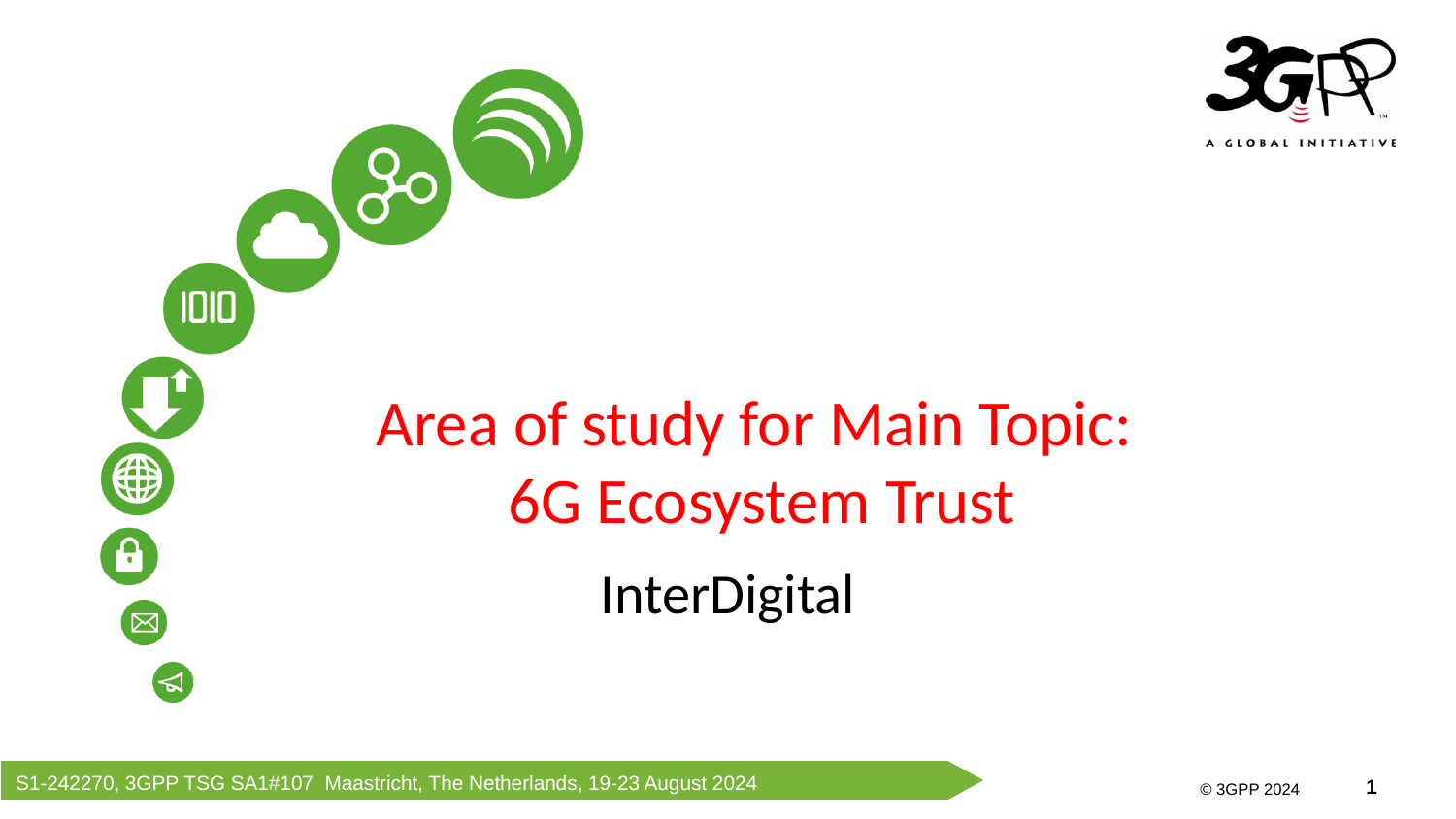

Area of study for Main Topic:
6G Ecosystem Trust

InterDigital
S1-242270, 3GPP TSG SA1#107  Maastricht, The Netherlands, 19-23 August 2024